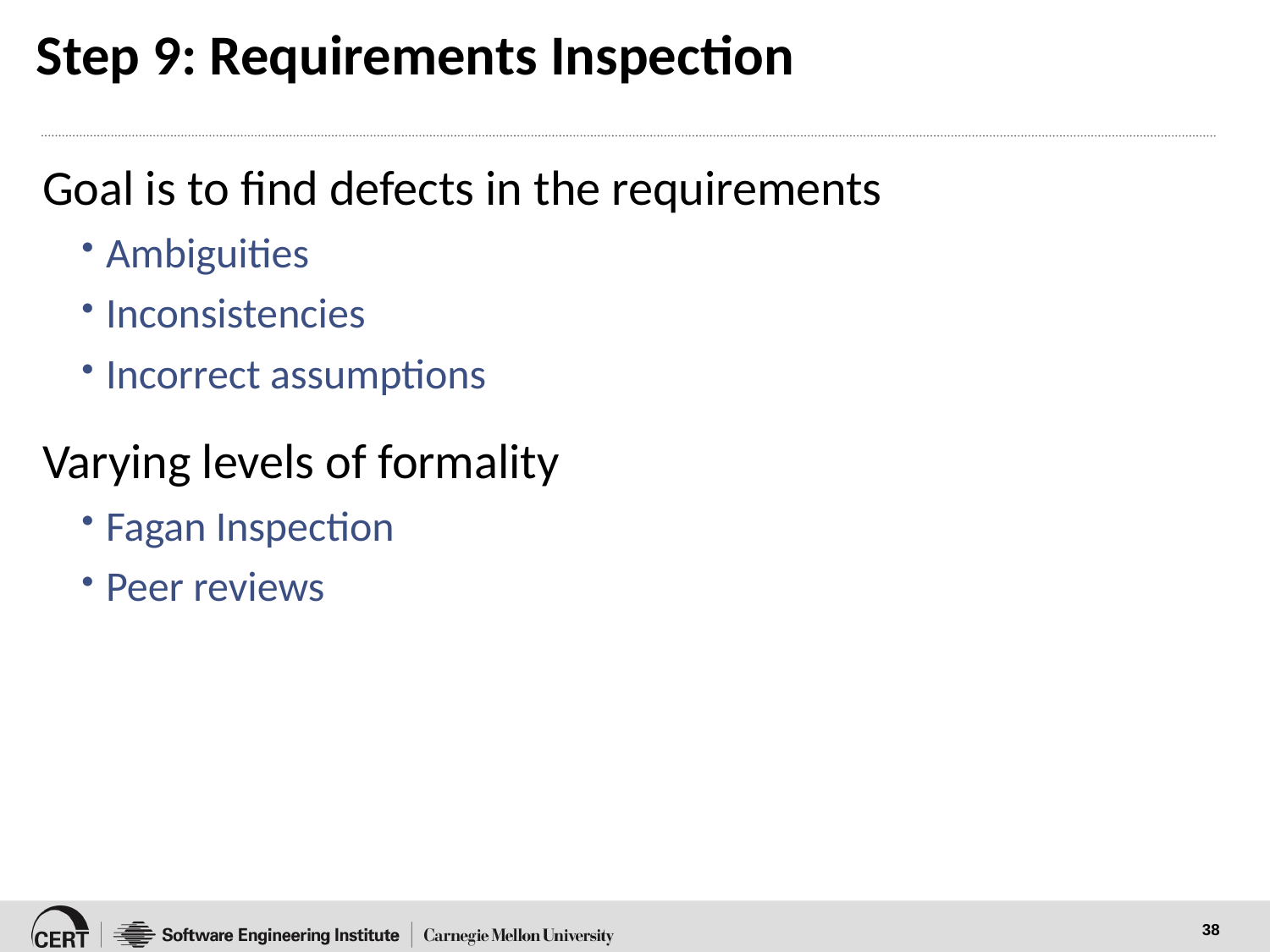

# Step 9: Requirements Inspection
Goal is to find defects in the requirements
Ambiguities
Inconsistencies
Incorrect assumptions
Varying levels of formality
Fagan Inspection
Peer reviews